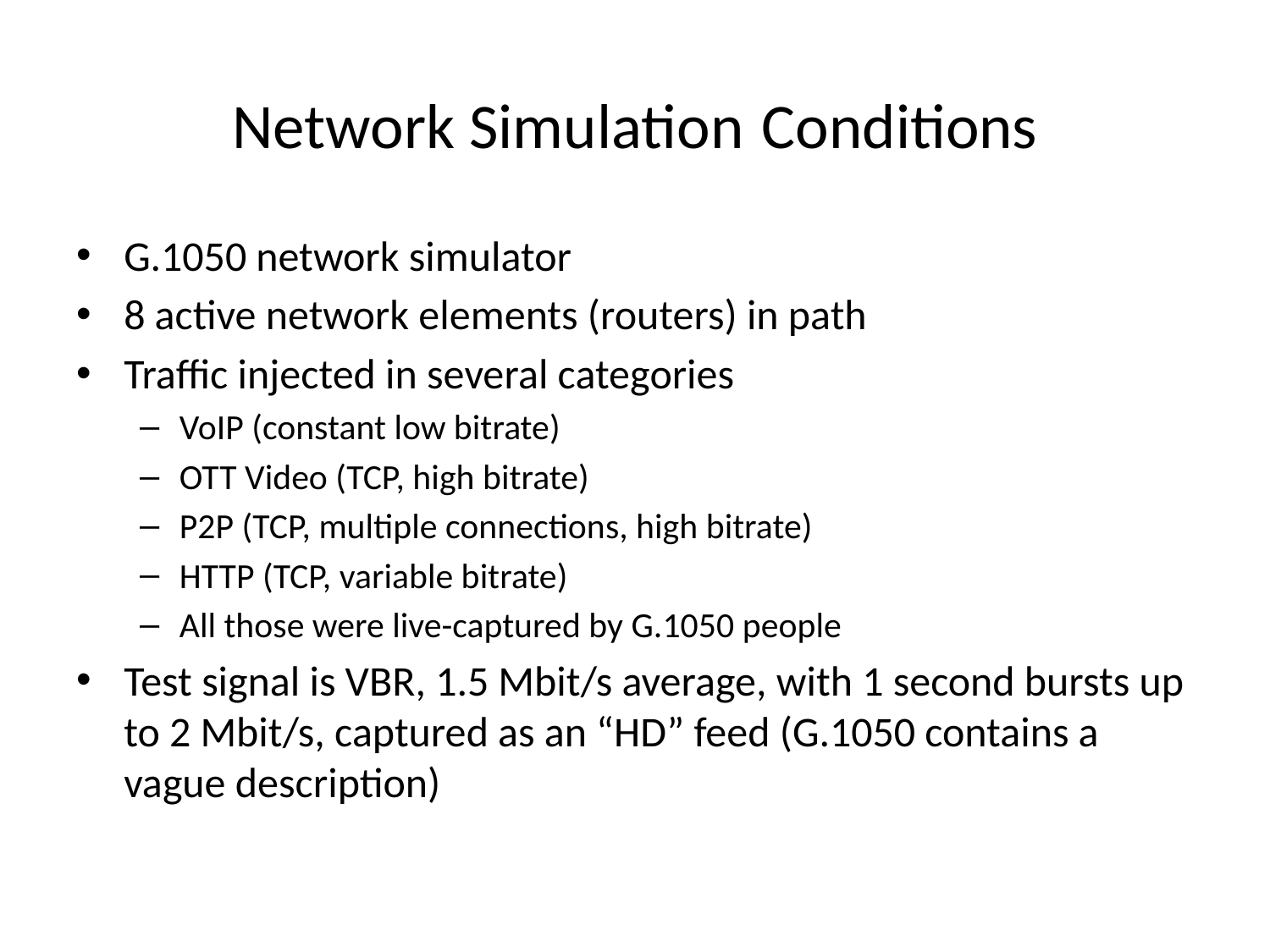

# Network Simulation Conditions
G.1050 network simulator
8 active network elements (routers) in path
Traffic injected in several categories
VoIP (constant low bitrate)
OTT Video (TCP, high bitrate)
P2P (TCP, multiple connections, high bitrate)
HTTP (TCP, variable bitrate)
All those were live-captured by G.1050 people
Test signal is VBR, 1.5 Mbit/s average, with 1 second bursts up to 2 Mbit/s, captured as an “HD” feed (G.1050 contains a vague description)